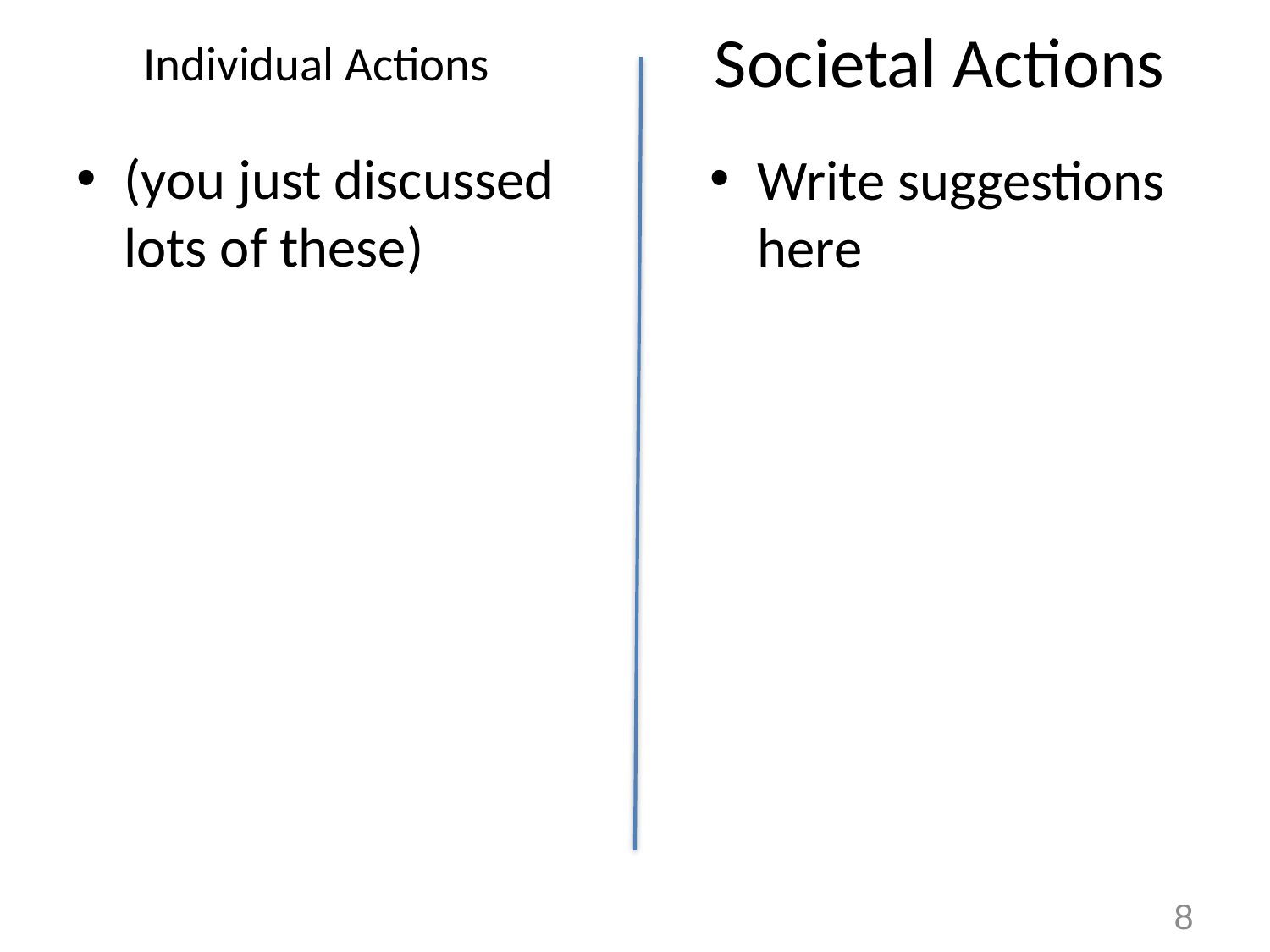

Societal Actions
# Individual Actions
(you just discussed lots of these)
Write suggestions here
8